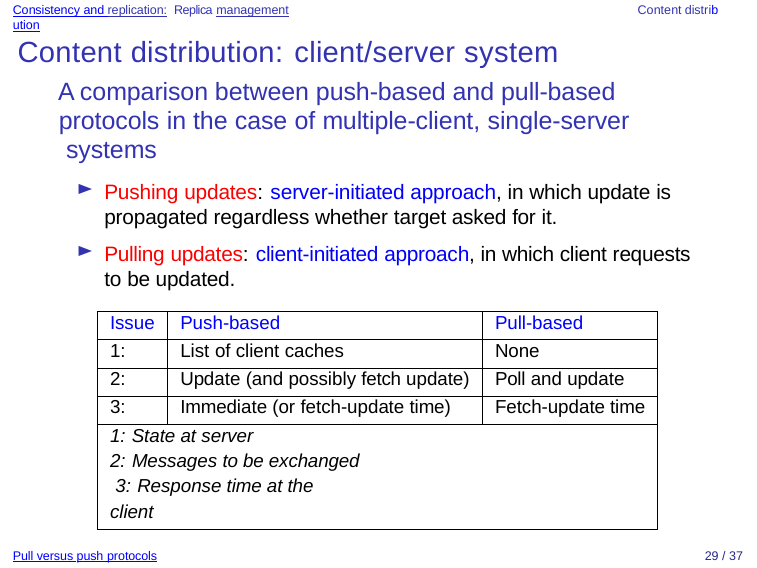

Consistency and replication:  Replica management	Content distribution
# Content distribution: client/server system
A comparison between push-based and pull-based  protocols in the case of multiple-client, single-server  systems
Pushing updates: server-initiated approach, in which update is  propagated regardless whether target asked for it.
Pulling updates: client-initiated approach, in which client requests  to be updated.
| Issue | Push-based | Pull-based |
| --- | --- | --- |
| 1: | List of client caches | None |
| 2: | Update (and possibly fetch update) | Poll and update |
| 3: | Immediate (or fetch-update time) | Fetch-update time |
| 1: State at server 2: Messages to be exchanged 3: Response time at the client |  |  |
Pull versus push protocols
29 / 37